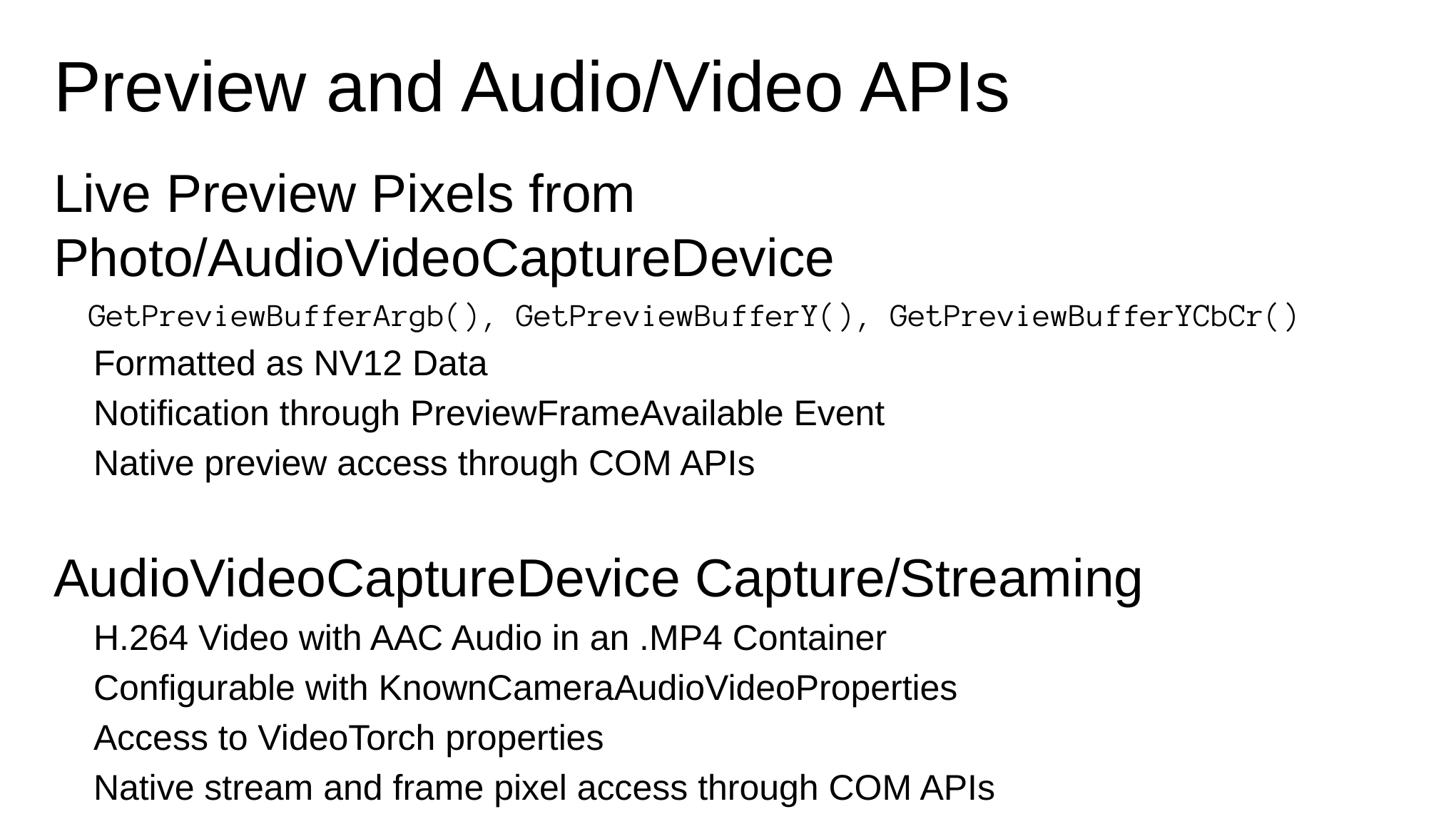

# Preview and Audio/Video APIs
Live Preview Pixels from Photo/AudioVideoCaptureDevice
  GetPreviewBufferArgb(), GetPreviewBufferY(), GetPreviewBufferYCbCr()
    Formatted as NV12 Data
    Notification through PreviewFrameAvailable Event
    Native preview access through COM APIs

AudioVideoCaptureDevice Capture/Streaming
    H.264 Video with AAC Audio in an .MP4 Container
    Configurable with KnownCameraAudioVideoProperties
    Access to VideoTorch properties
    Native stream and frame pixel access through COM APIs